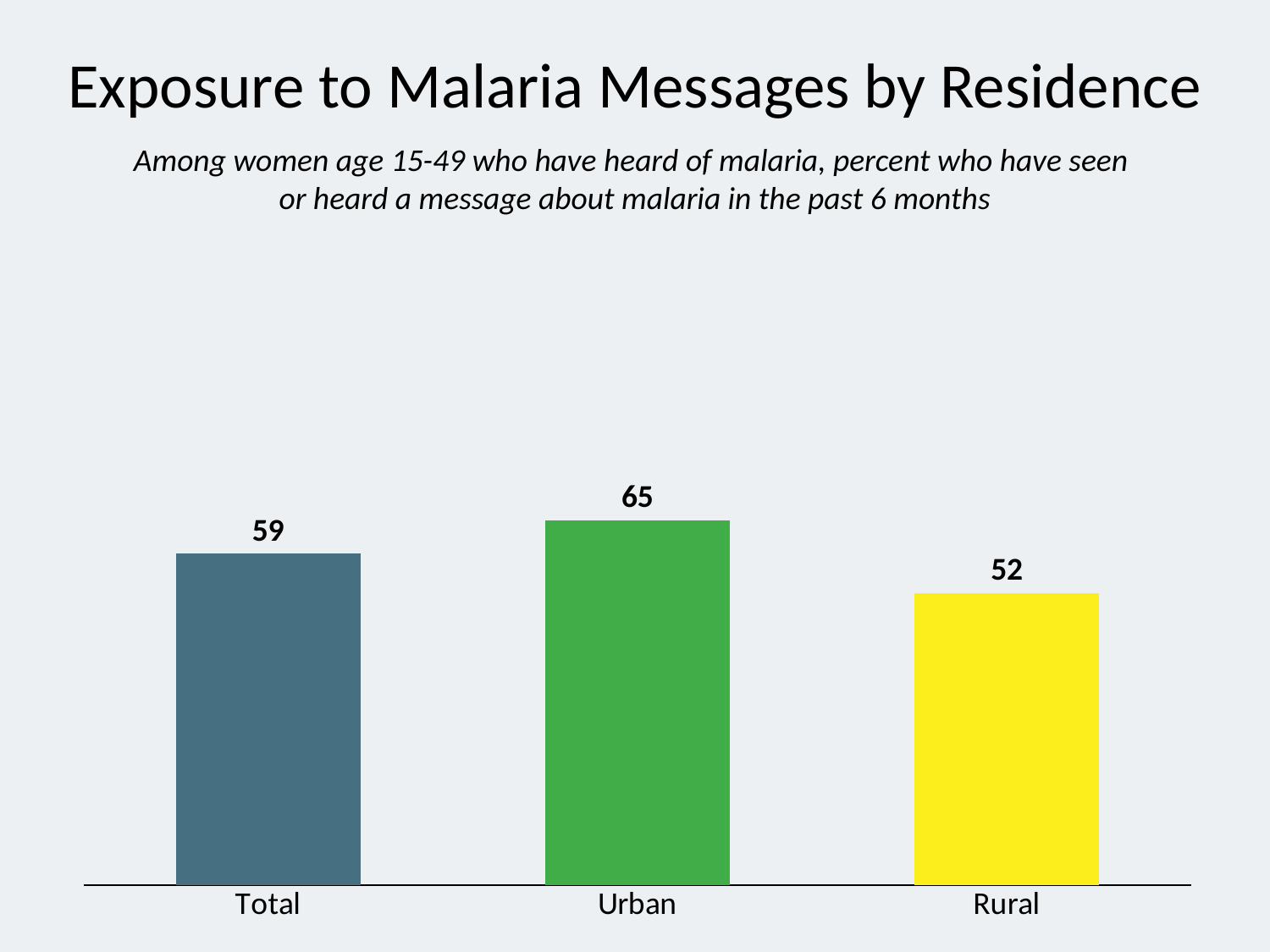

# Exposure to Malaria Messages by Residence
Among women age 15-49 who have heard of malaria, percent who have seen
or heard a message about malaria in the past 6 months

### Chart

| Category | Series 1 |
|---|---|
| Total | 59.0 |
| Urban | 65.0 |
| Rural | 52.0 |